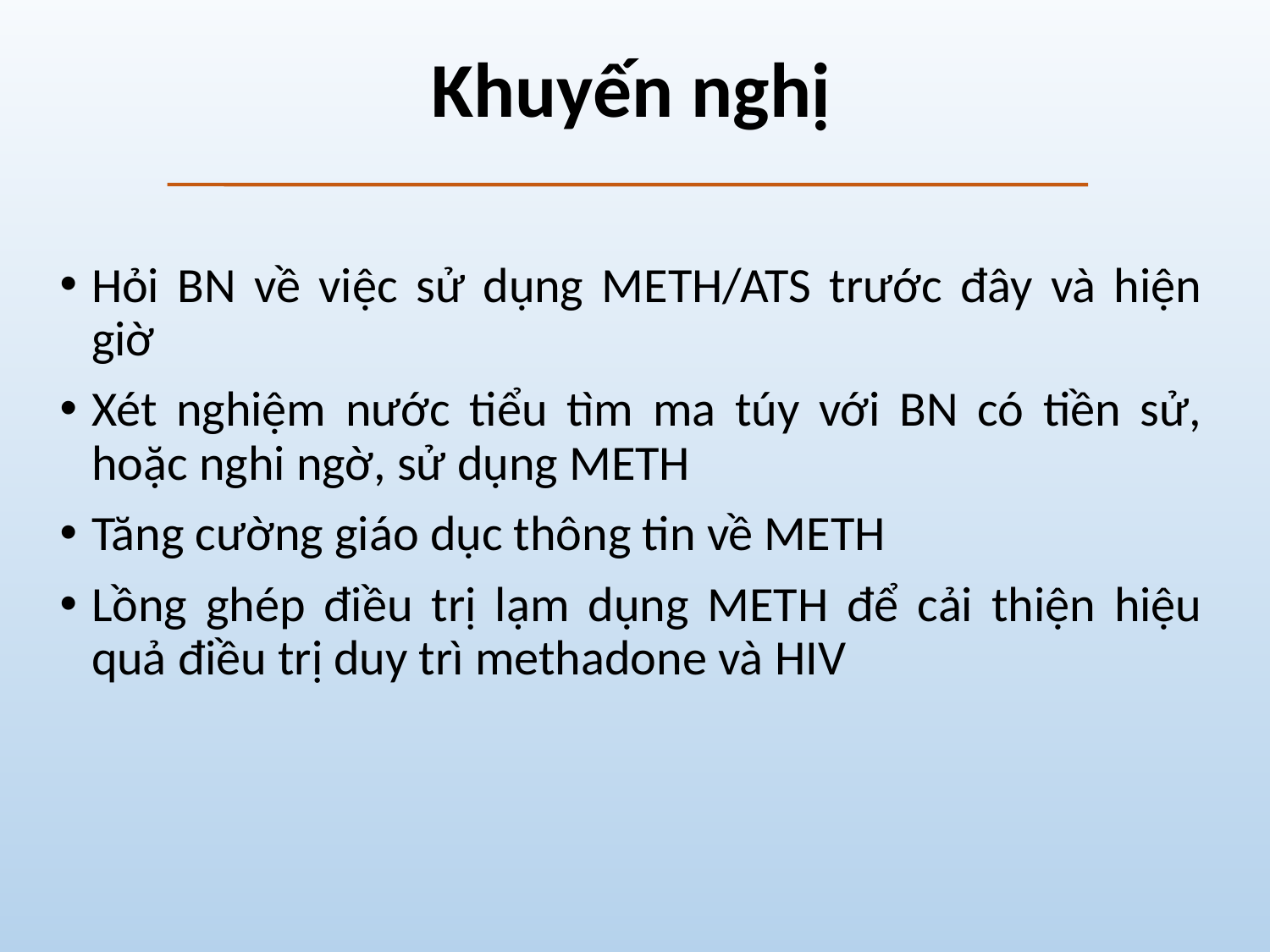

# Khuyến nghị
Hỏi BN về việc sử dụng METH/ATS trước đây và hiện giờ
Xét nghiệm nước tiểu tìm ma túy với BN có tiền sử, hoặc nghi ngờ, sử dụng METH
Tăng cường giáo dục thông tin về METH
Lồng ghép điều trị lạm dụng METH để cải thiện hiệu quả điều trị duy trì methadone và HIV